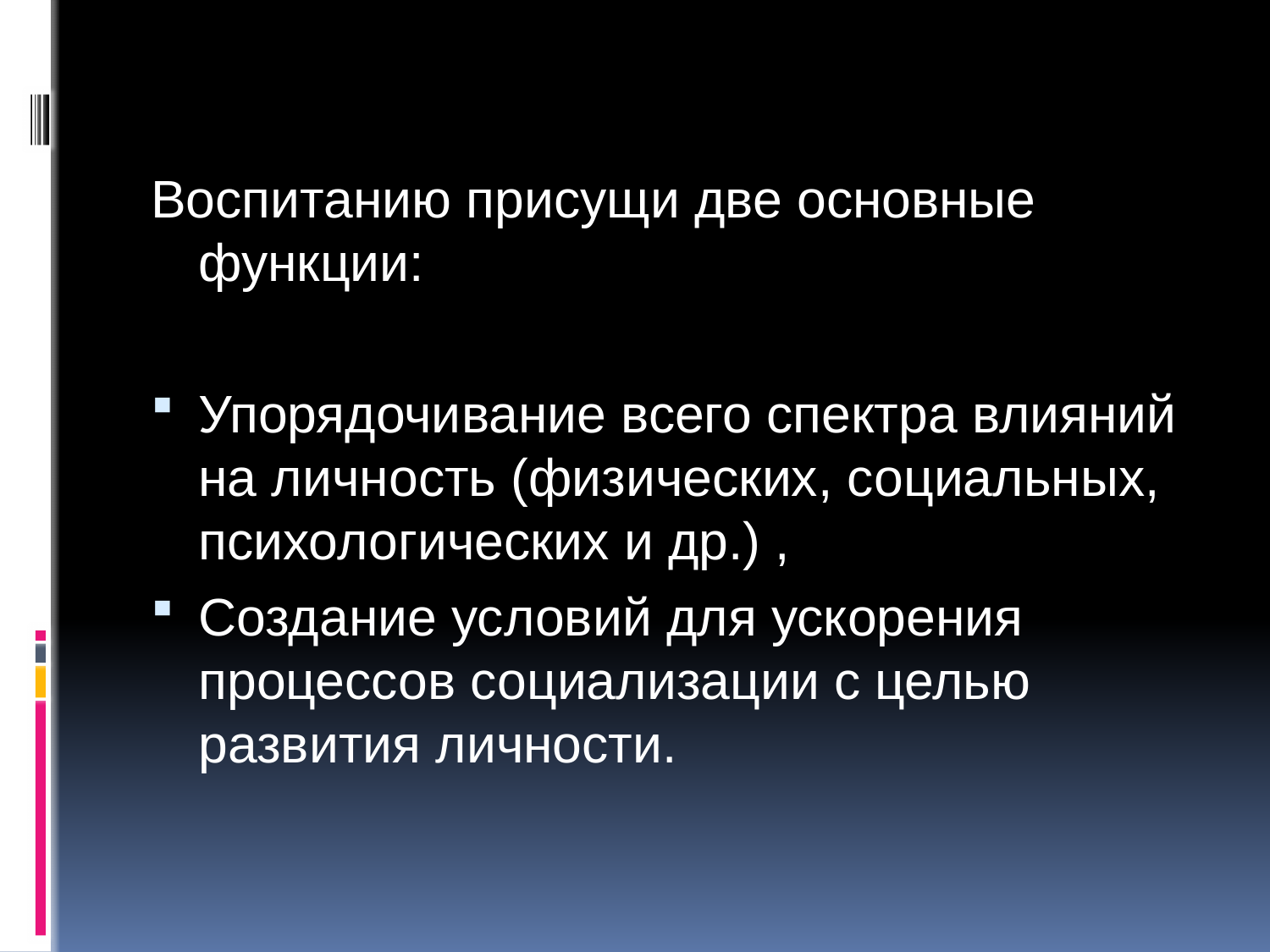

Воспитанию присущи две основные функции:

Упорядочивание всего спектра влияний  на личность (физических, социальных, психологических и др.) ,
Создание условий для ускорения процессов социализации с целью развития личности.